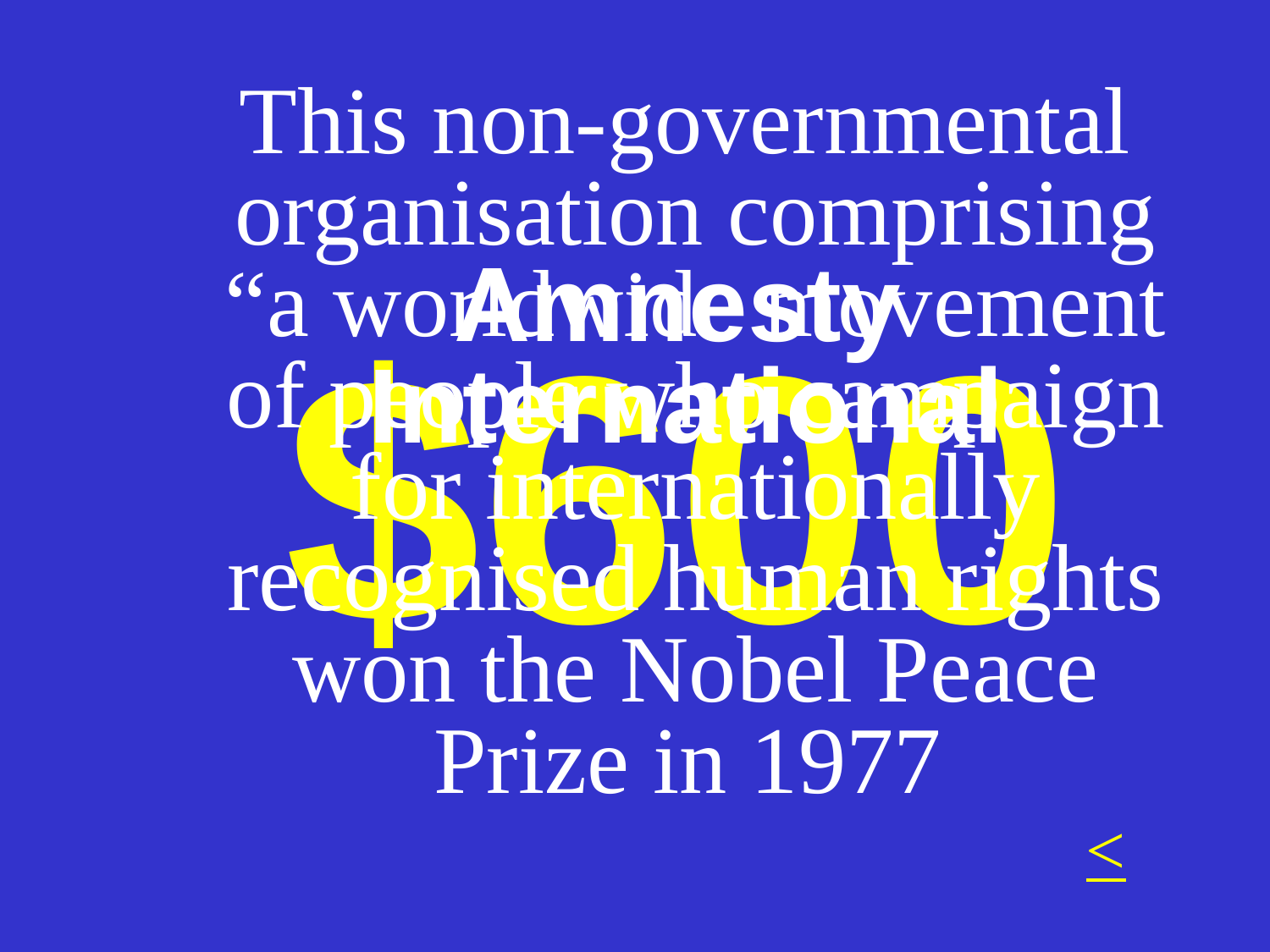

This non-governmental organisation comprising “a worldwide movement of people who campaign for internationally recognised human rights won the Nobel Peace Prize in 1977
Amnesty International
# $600
<